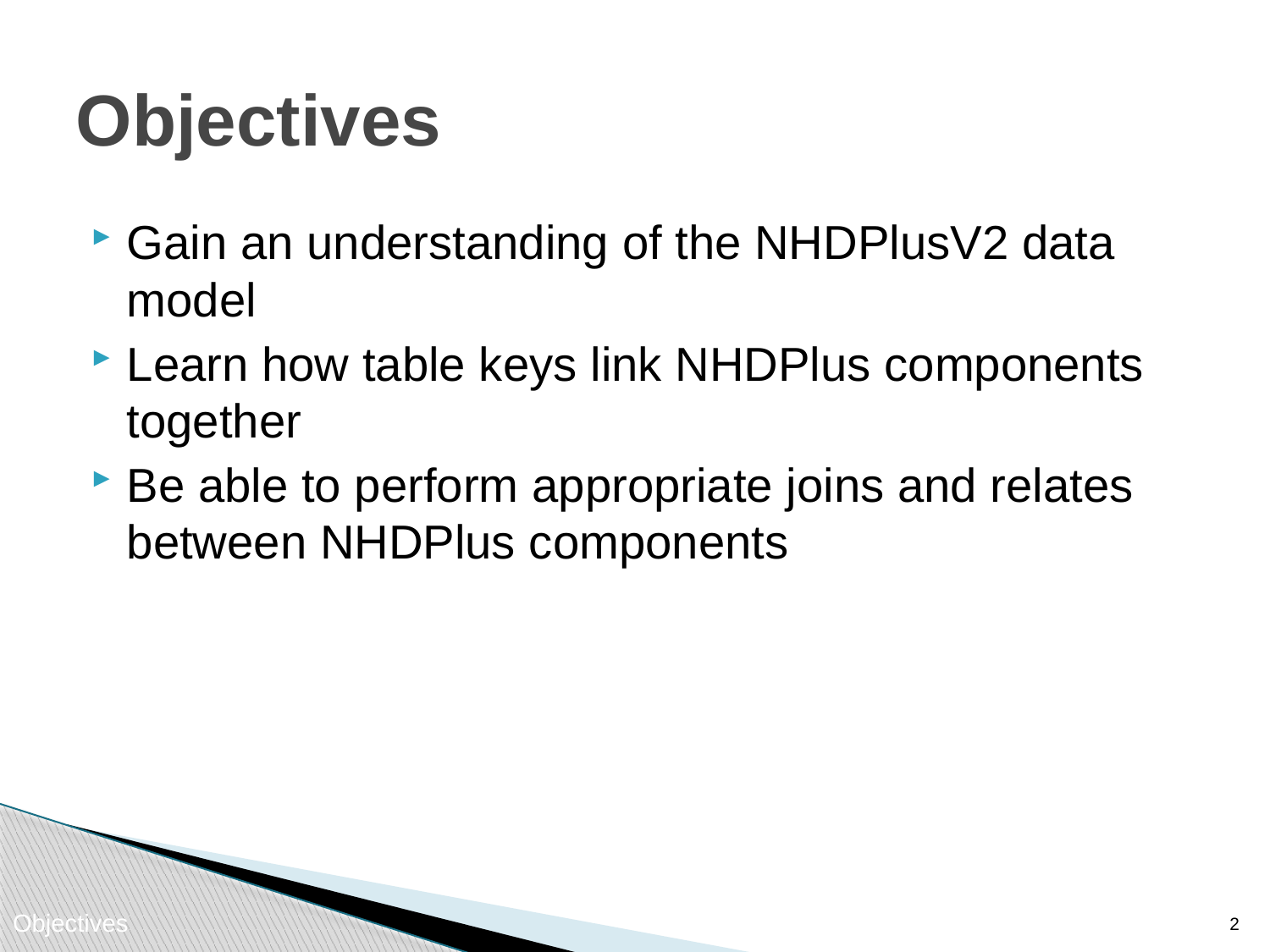

# Objectives
Gain an understanding of the NHDPlusV2 data model
Learn how table keys link NHDPlus components together
Be able to perform appropriate joins and relates between NHDPlus components

2
Objectives